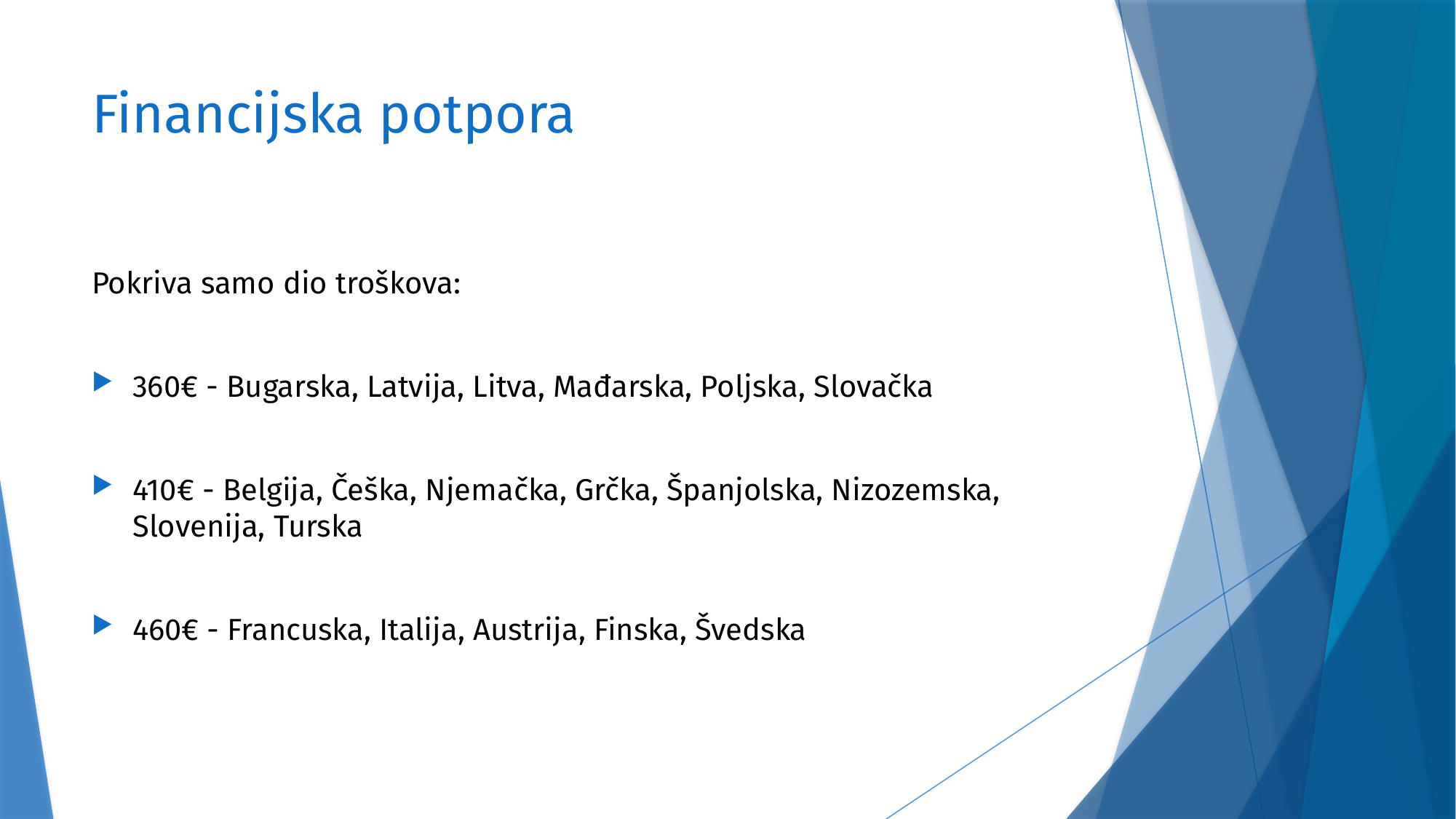

# Financijska potpora
Pokriva samo dio troškova:

360€ - Bugarska, Latvija, Litva, Mađarska, Poljska, Slovačka

410€ - Belgija, Češka, Njemačka, Grčka, Španjolska, Nizozemska, Slovenija, Turska

460€ - Francuska, Italija, Austrija, Finska, Švedska